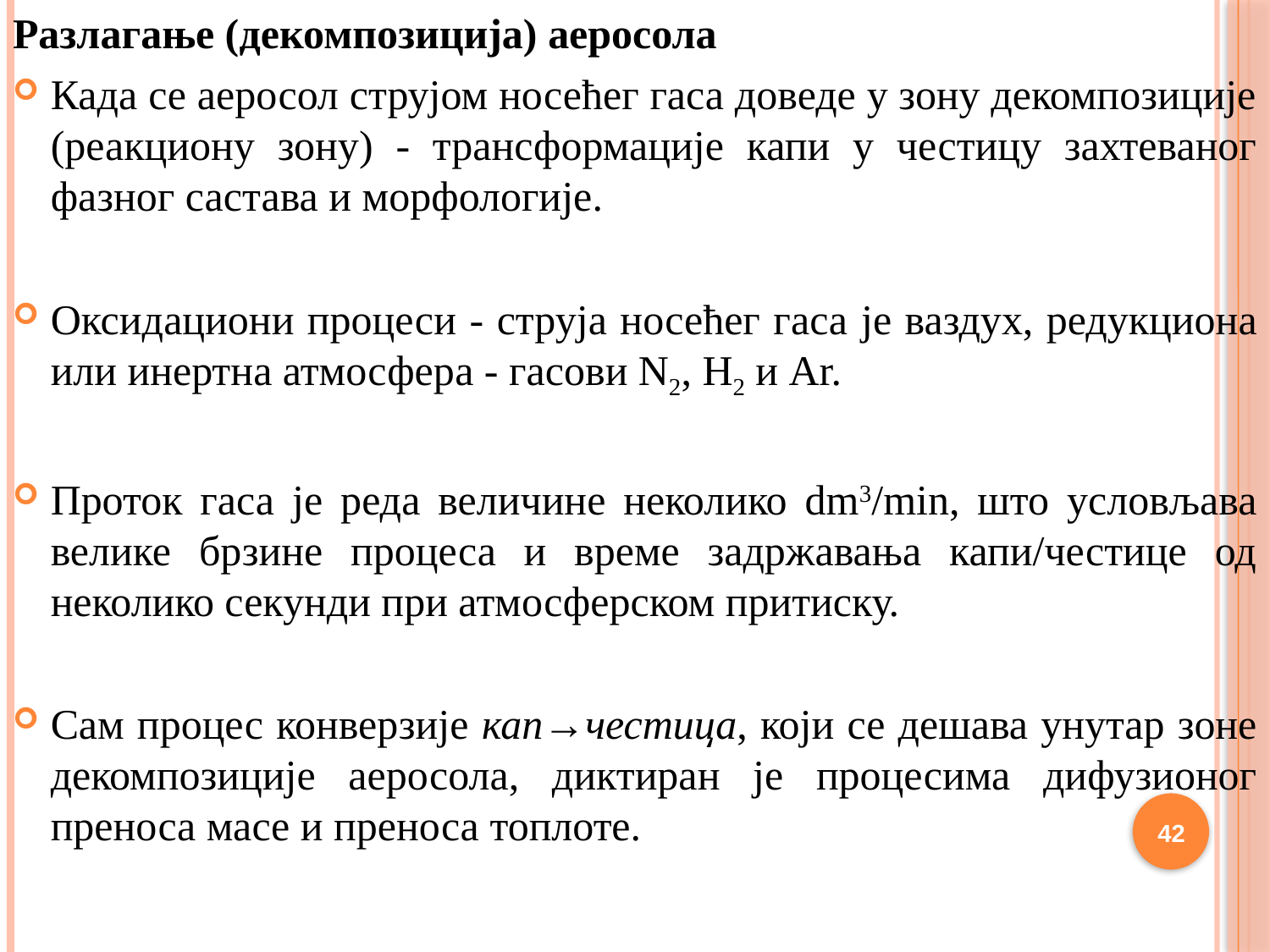

Разлагање (декомпозиција) аеросола
Када се аеросол струјом носећег гаса доведе у зону декомпозиције (реакциону зону) - трансформације капи у честицу захтеваног фазног састава и морфологије.

Oксидациони процеси - струја носећег гаса је ваздух, редукциона или инертна атмосфера - гасови N2, H2 и Ar.

Проток гаса је реда величине неколико dm3/min, што условљава велике брзине процеса и време задржавања капи/честице од неколико секунди при атмосферском притиску.

Сам процес конверзије кап→честица, који се дешава унутар зоне декомпозиције аеросола, диктиран је процесима дифузионог преноса масе и преноса топлоте.
42